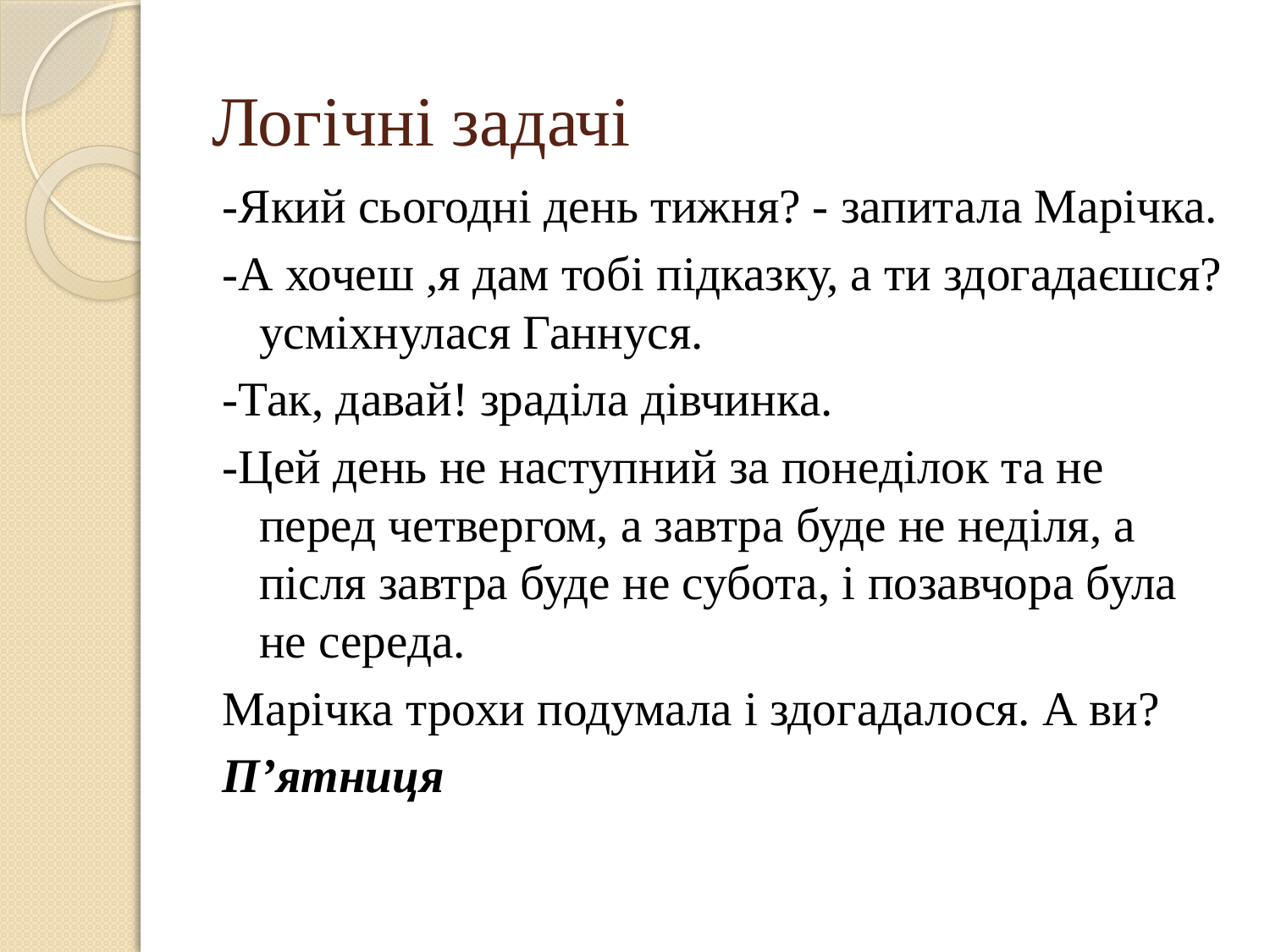

# Логічні задачі
-Який сьогодні день тижня? - запитала Марічка.
-А хочеш ,я дам тобі підказку, а ти здогадаєшся? усміхнулася Ганнуся.
-Так, давай! зраділа дівчинка.
-Цей день не наступний за понеділок та не перед четвергом, а завтра буде не неділя, а після завтра буде не субота, і позавчора була не середа.
Марічка трохи подумала і здогадалося. А ви?
П’ятниця